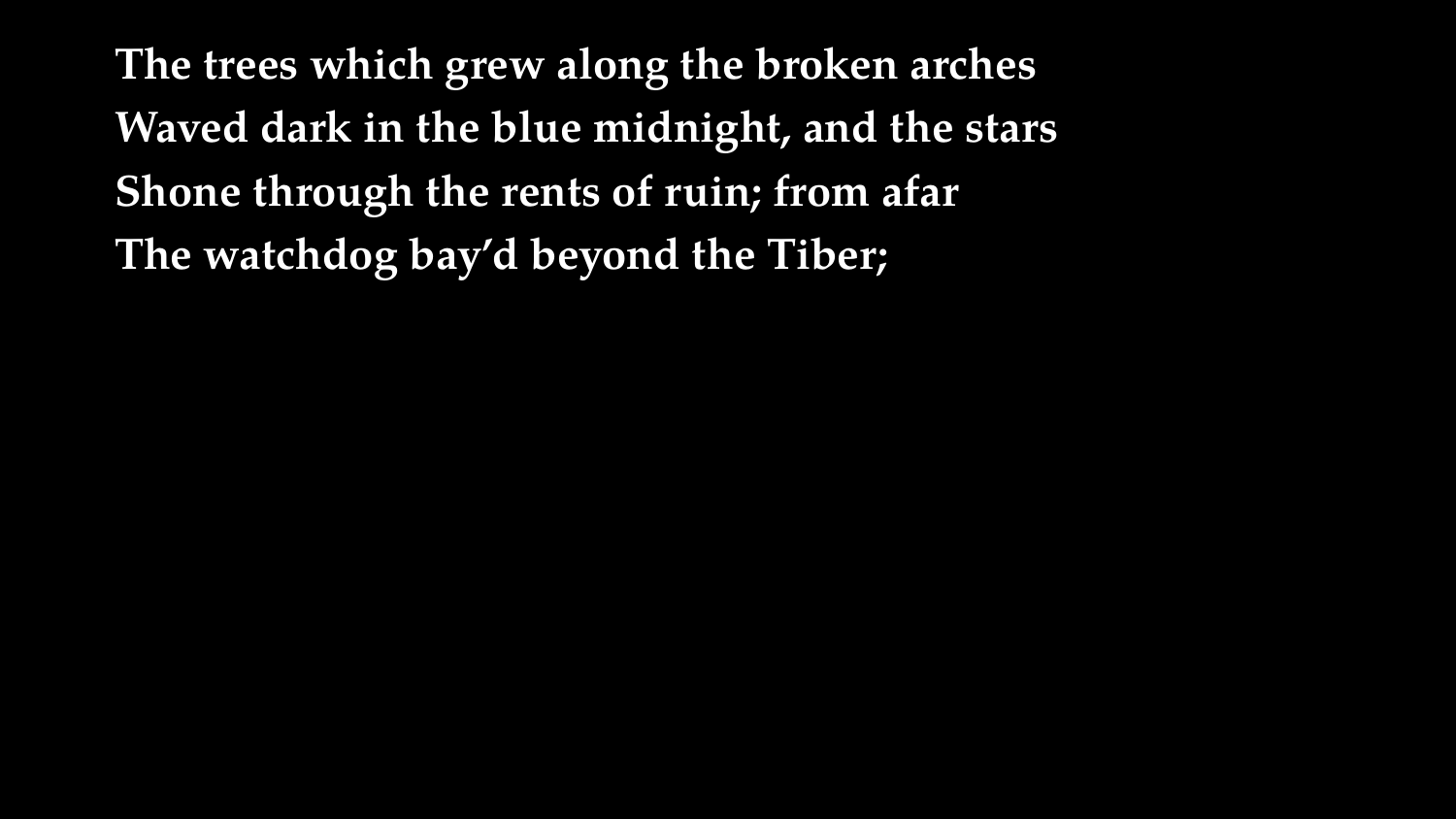

# The trees which grew along the broken arches Waved dark in the blue midnight, and the stars Shone through the rents of ruin; from afar The watchdog bay’d beyond the Tiber;